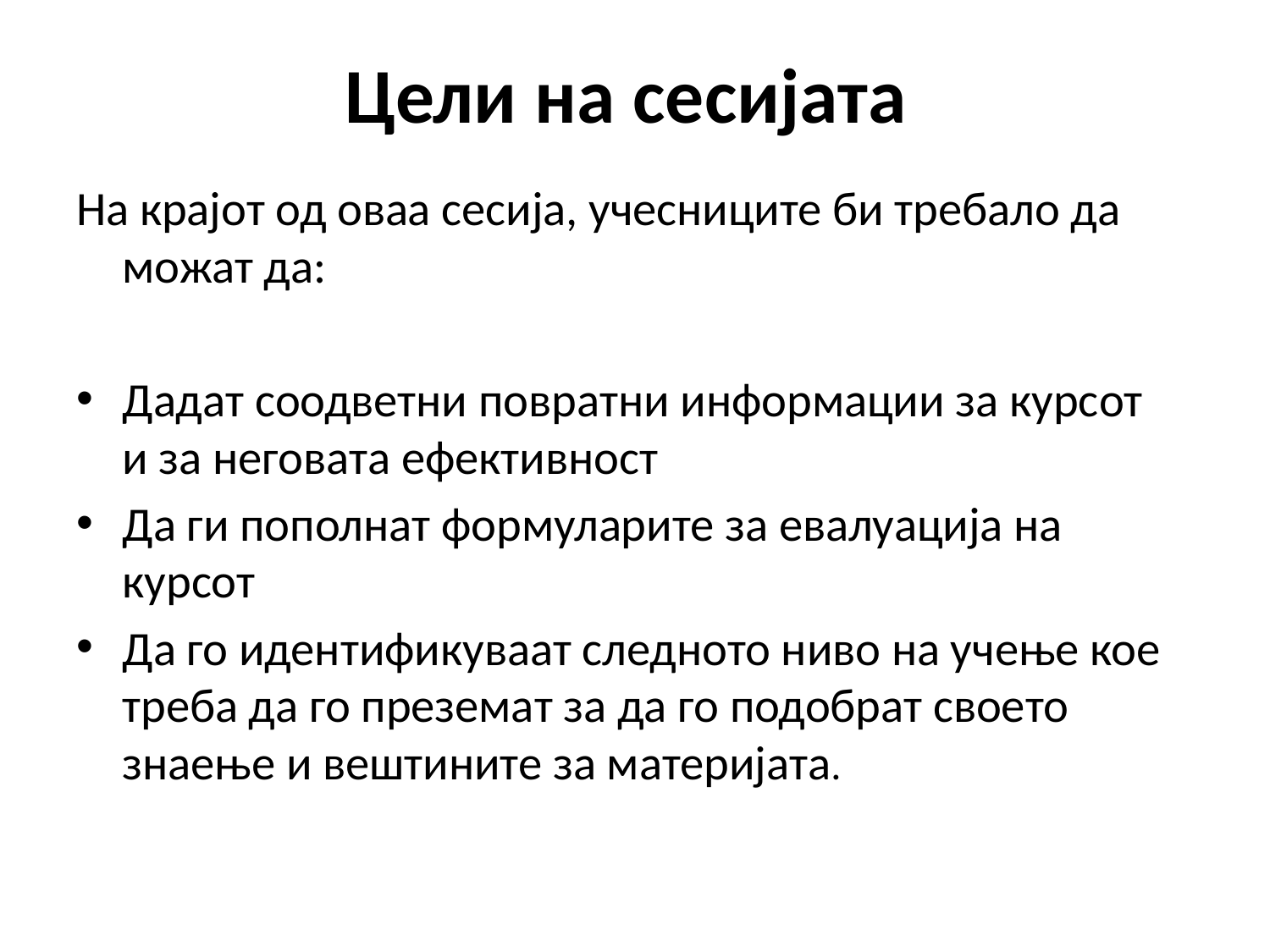

# Цели на сесијата
На крајот од оваа сесија, учесниците би требало да можат да:

Дадат соодветни повратни информации за курсот и за неговата ефективност
Да ги пополнат формуларите за евалуација на курсот
Да го идентификуваат следното ниво на учење кое треба да го преземат за да го подобрат своето знаење и вештините за материјата.